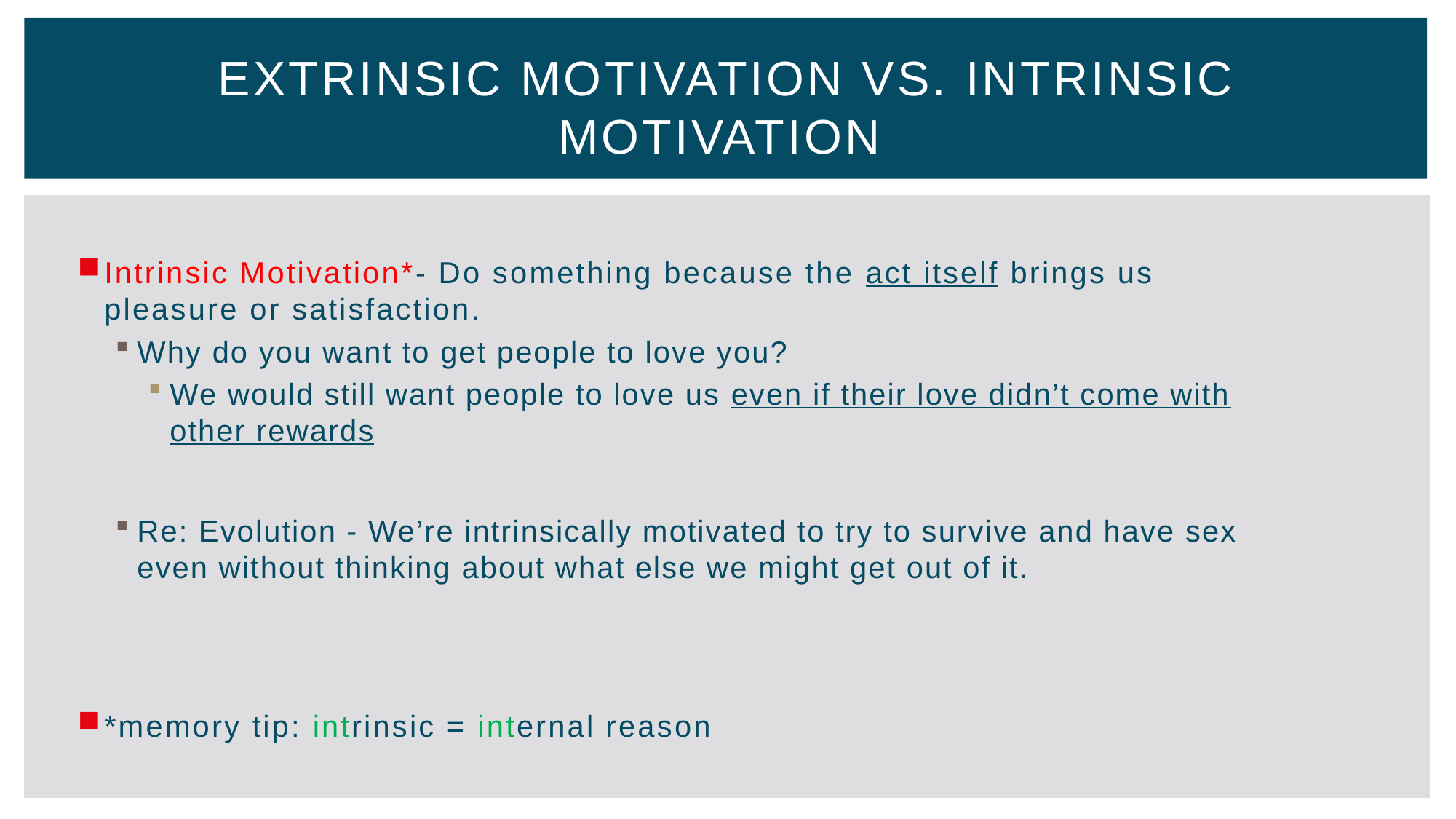

# Extrinsic motivation vs. Intrinsic Motivation

Intrinsic Motivation*- Do something because the act itself brings us pleasure or satisfaction.
Why do you want to get people to love you?
We would still want people to love us even if their love didn’t come with other rewards

Re: Evolution - We’re intrinsically motivated to try to survive and have sex even without thinking about what else we might get out of it.

*memory tip: intrinsic = internal reason